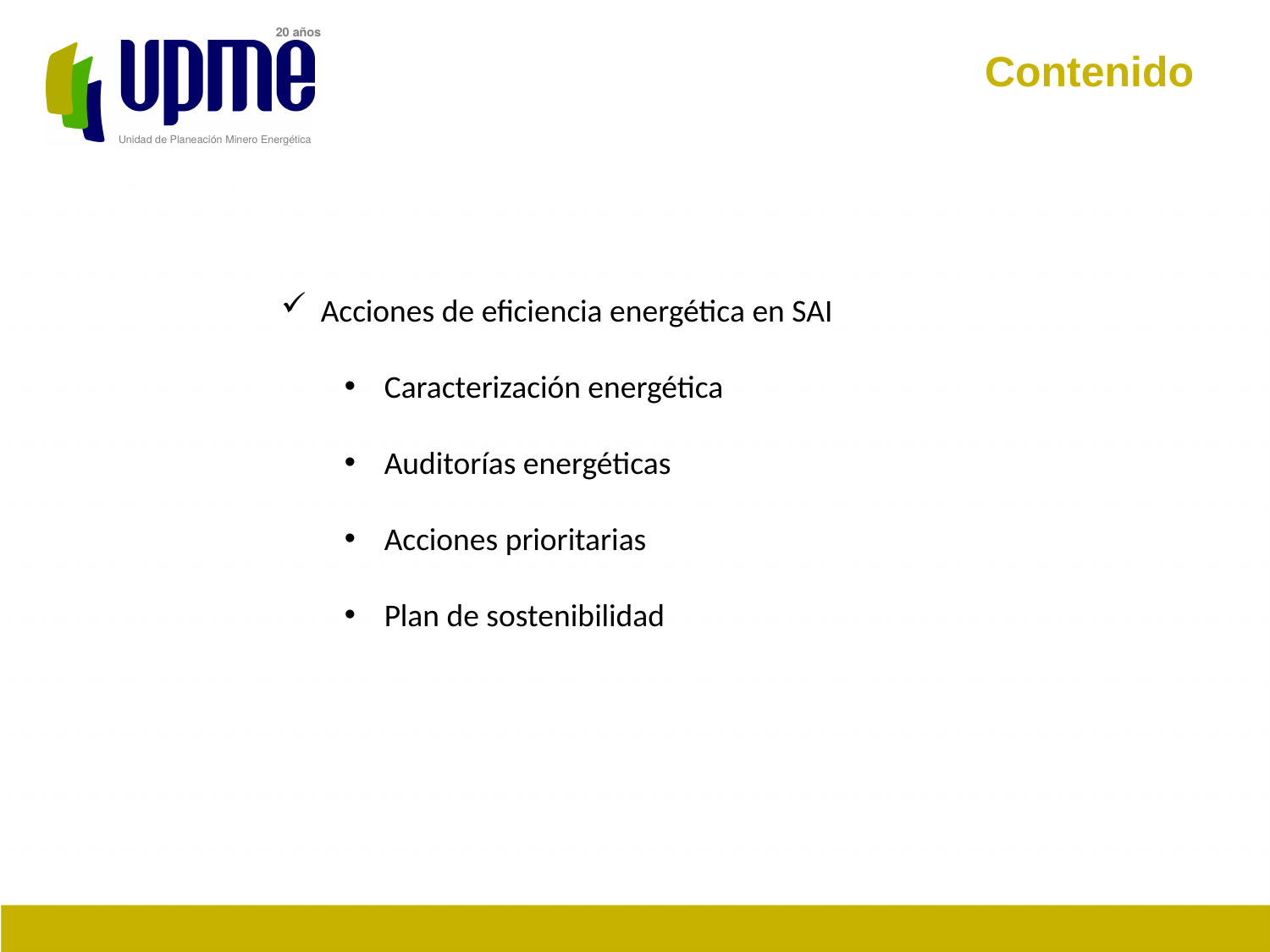

# Contenido

Acciones de eficiencia energética en SAI

Caracterización energética

Auditorías energéticas

Acciones prioritarias

Plan de sostenibilidad